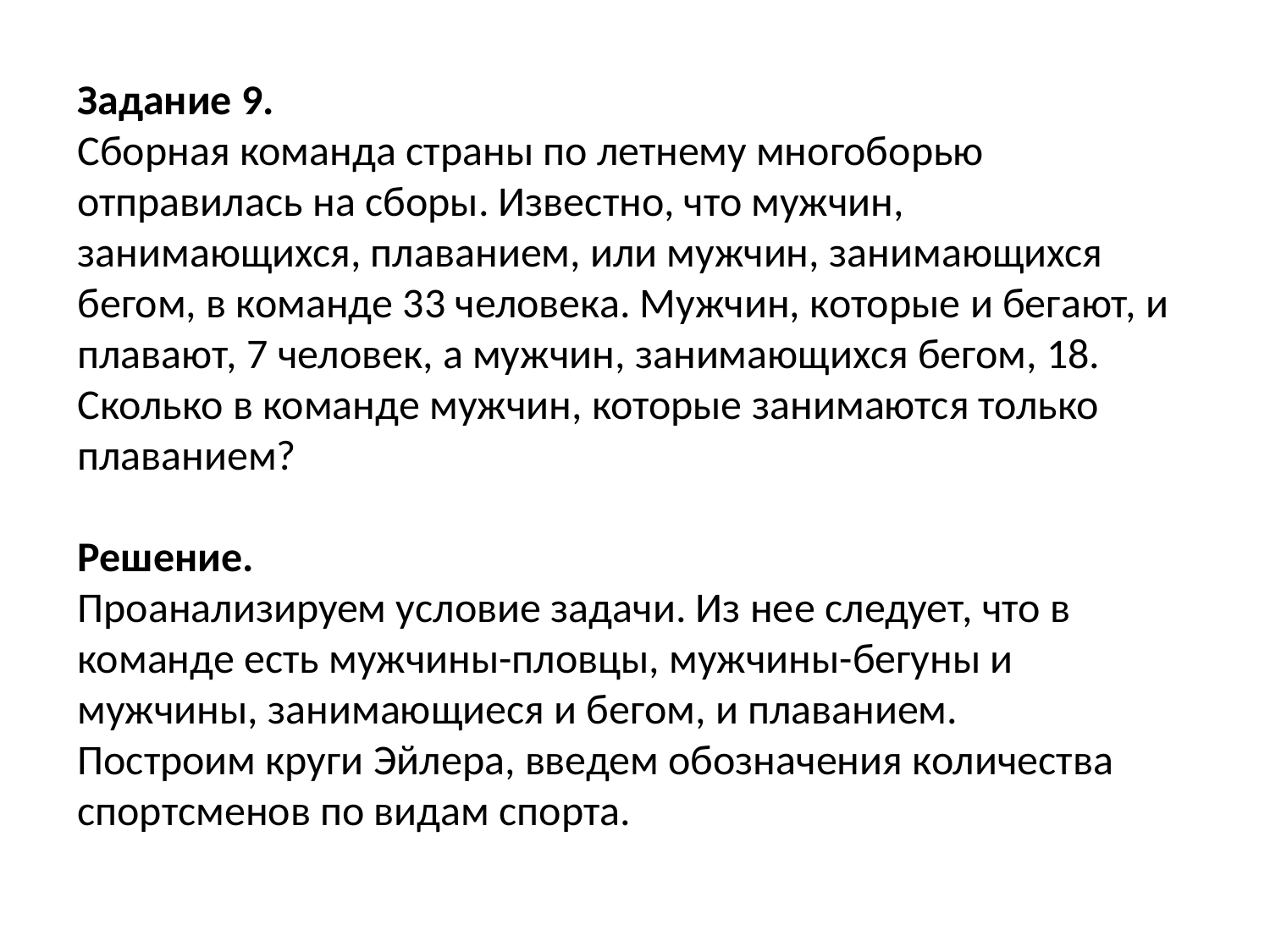

Задание 9.
Сборная команда страны по летнему многоборью отправилась на сборы. Известно, что мужчин, занимающихся, плаванием, или мужчин, занимающихся бегом, в команде 33 человека. Мужчин, которые и бегают, и плавают, 7 человек, а мужчин, занимающихся бегом, 18.
Сколько в команде мужчин, которые занимаются только плаванием?

Решение.
Проанализируем условие задачи. Из нее следует, что в команде есть мужчины-пловцы, мужчины-бегуны и мужчины, занимающиеся и бегом, и плаванием.
Построим круги Эйлера, введем обозначения количества спортсменов по видам спорта.